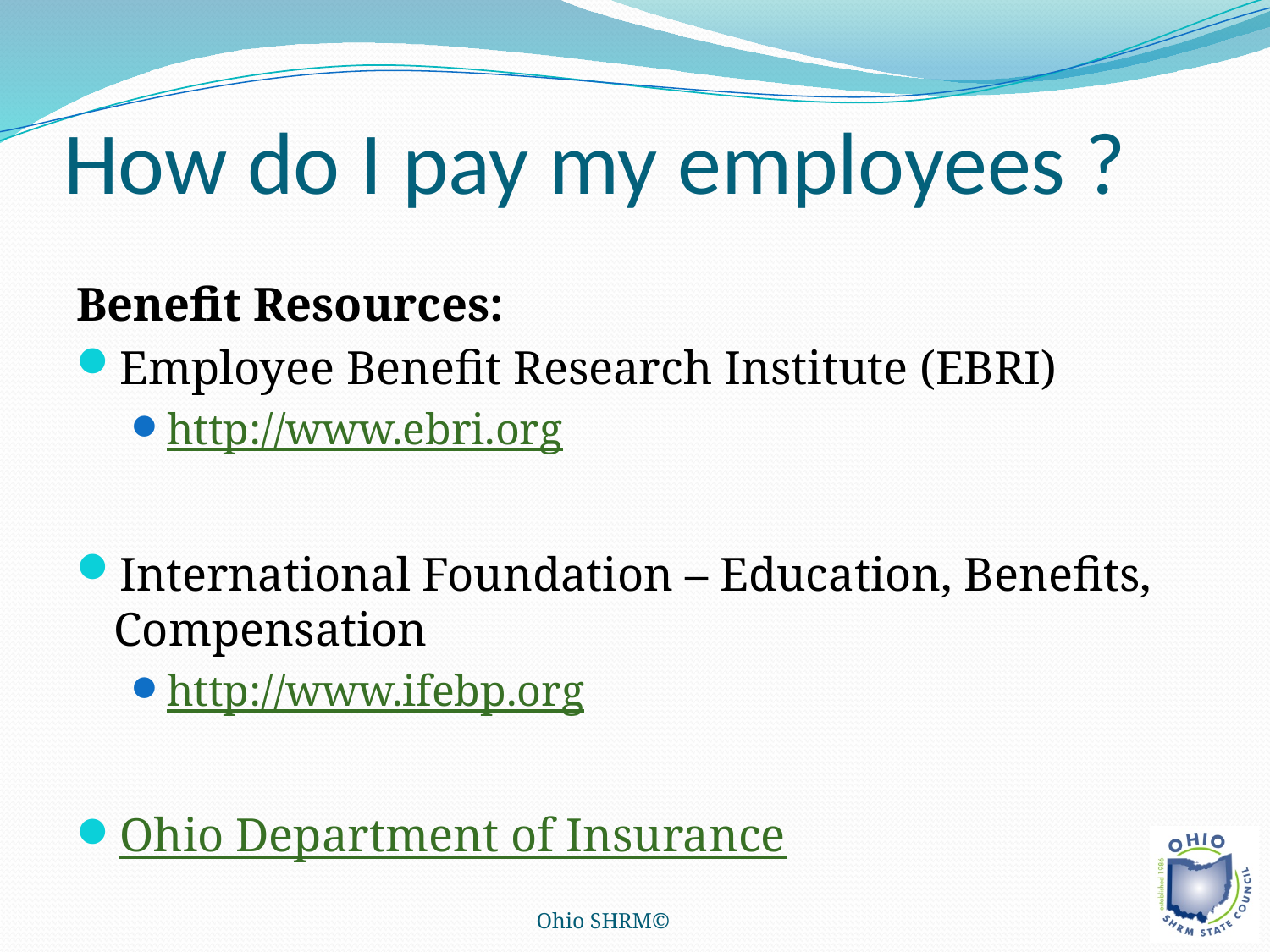

# How do I pay my employees ?
Benefit Resources:
Employee Benefit Research Institute (EBRI)
http://www.ebri.org

International Foundation – Education, Benefits, Compensation
http://www.ifebp.org

Ohio Department of Insurance

Ohio SHRM©